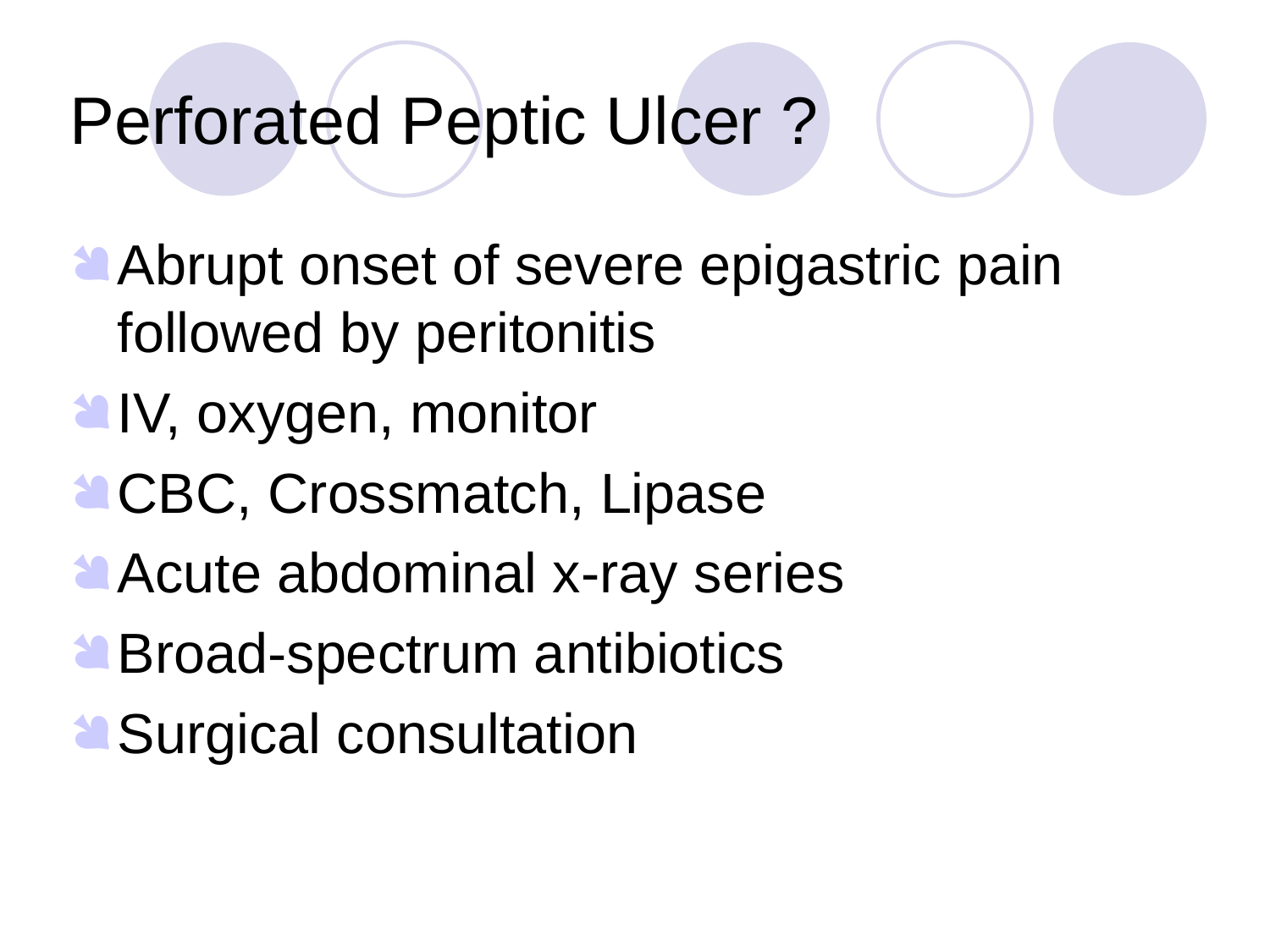

Perforated Peptic Ulcer ?
Abrupt onset of severe epigastric pain followed by peritonitis
IV, oxygen, monitor
CBC, Crossmatch, Lipase
Acute abdominal x-ray series
Broad-spectrum antibiotics
Surgical consultation